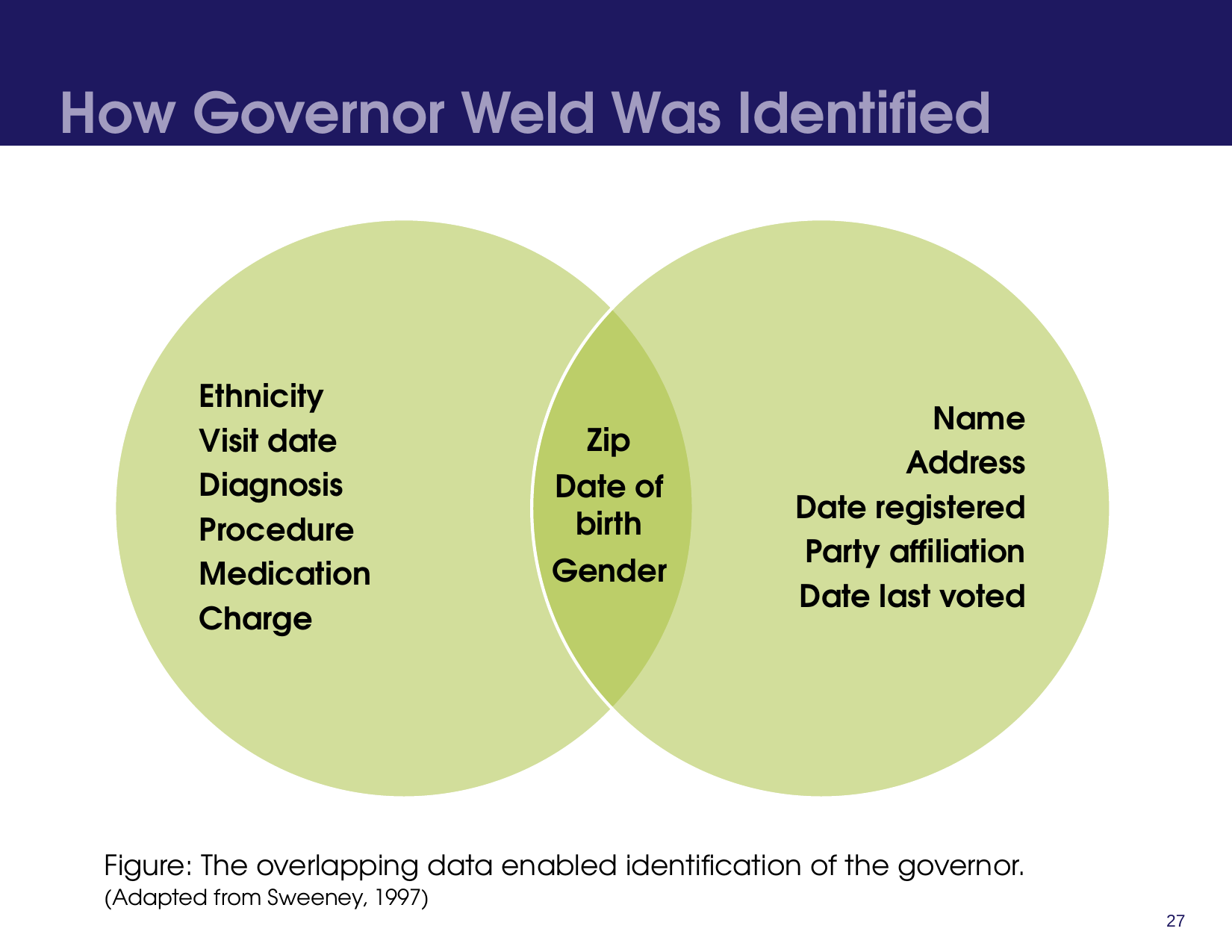

# How Governor Weld Was Identified
Ethnicity
Visit date
Diagnosis
Procedure
Medication
Charge
Name
Address
Date registered
Party affiliation
Date last voted
Zip
Date of birth
Gender
Figure: The overlapping data enabled identification of the governor.
(Adapted from Sweeney, 1997)
27